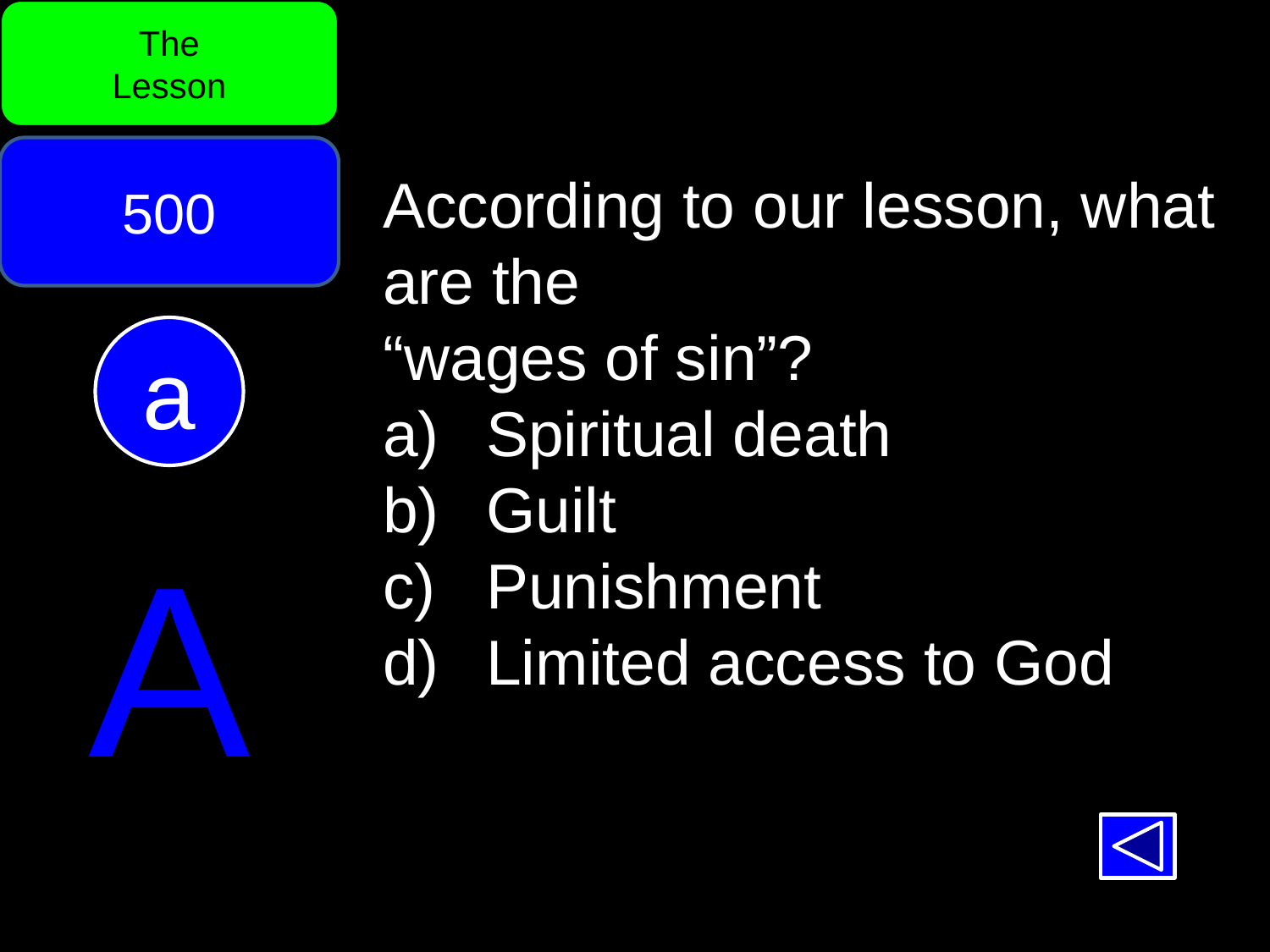

The
Lesson
500
According to our lesson, what are the
“wages of sin”?
Spiritual death
Guilt
Punishment
Limited access to God
a
A